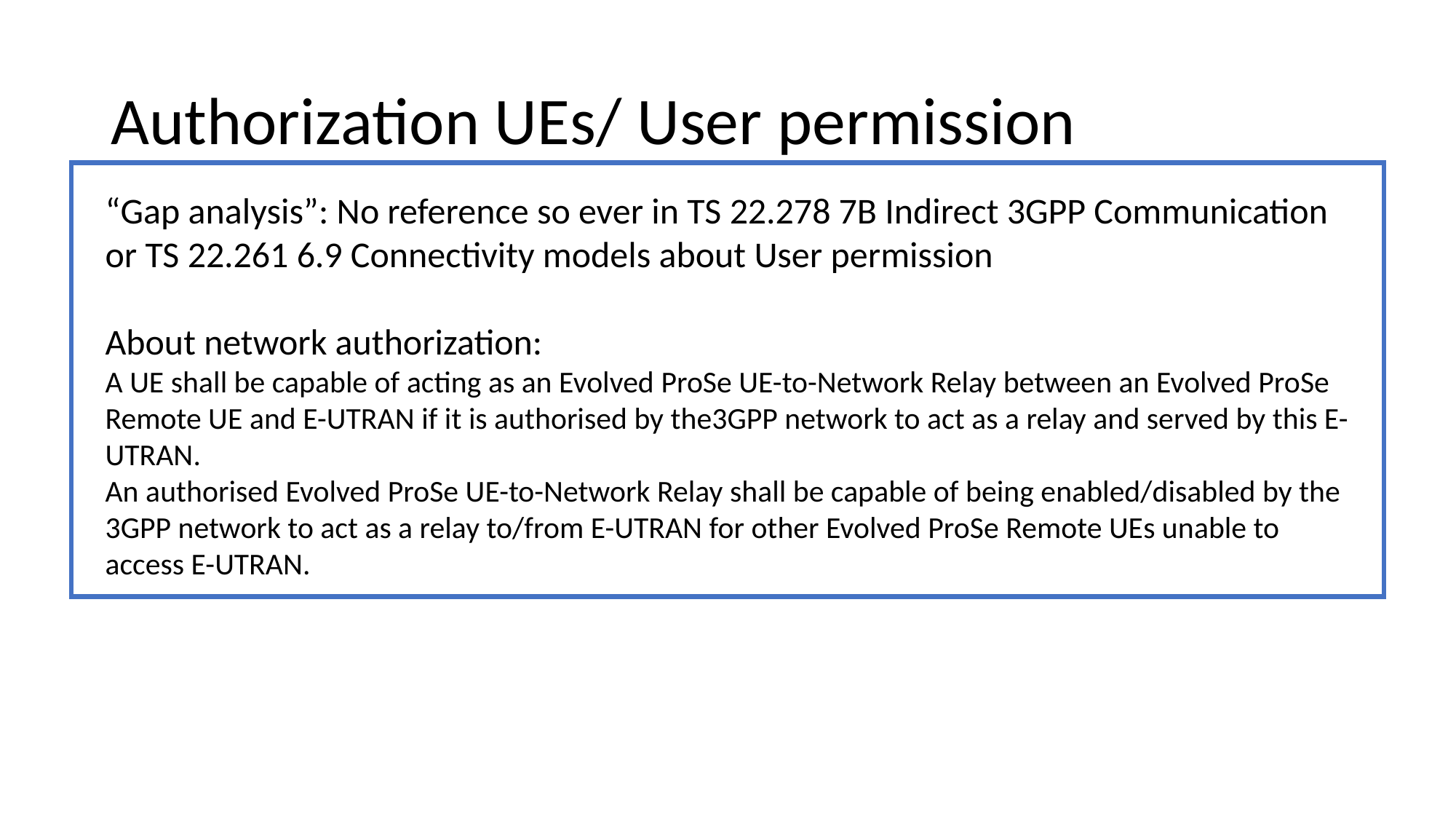

# Authorization UEs/ User permission

“Gap analysis”: No reference so ever in TS 22.278 7B Indirect 3GPP Communication or TS 22.261 6.9 Connectivity models about User permission

About network authorization:
A UE shall be capable of acting as an Evolved ProSe UE-to-Network Relay between an Evolved ProSe Remote UE and E-UTRAN if it is authorised by the3GPP network to act as a relay and served by this E-UTRAN.
An authorised Evolved ProSe UE-to-Network Relay shall be capable of being enabled/disabled by the 3GPP network to act as a relay to/from E-UTRAN for other Evolved ProSe Remote UEs unable to access E-UTRAN.